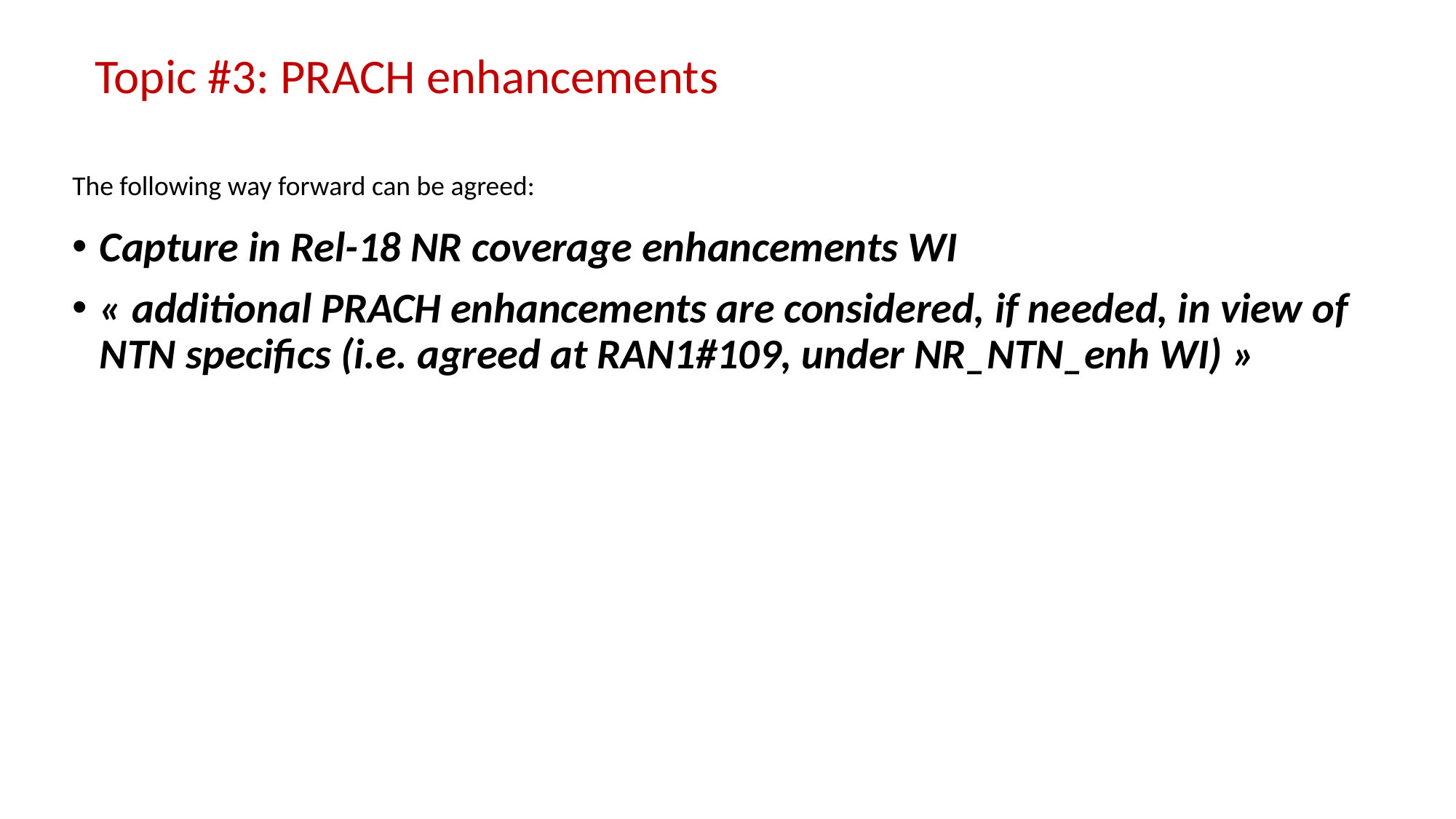

# Topic #3: PRACH enhancements
The following way forward can be agreed:
Capture in Rel-18 NR coverage enhancements WI
« additional PRACH enhancements are considered, if needed, in view of NTN specifics (i.e. agreed at RAN1#109, under NR_NTN_enh WI) »